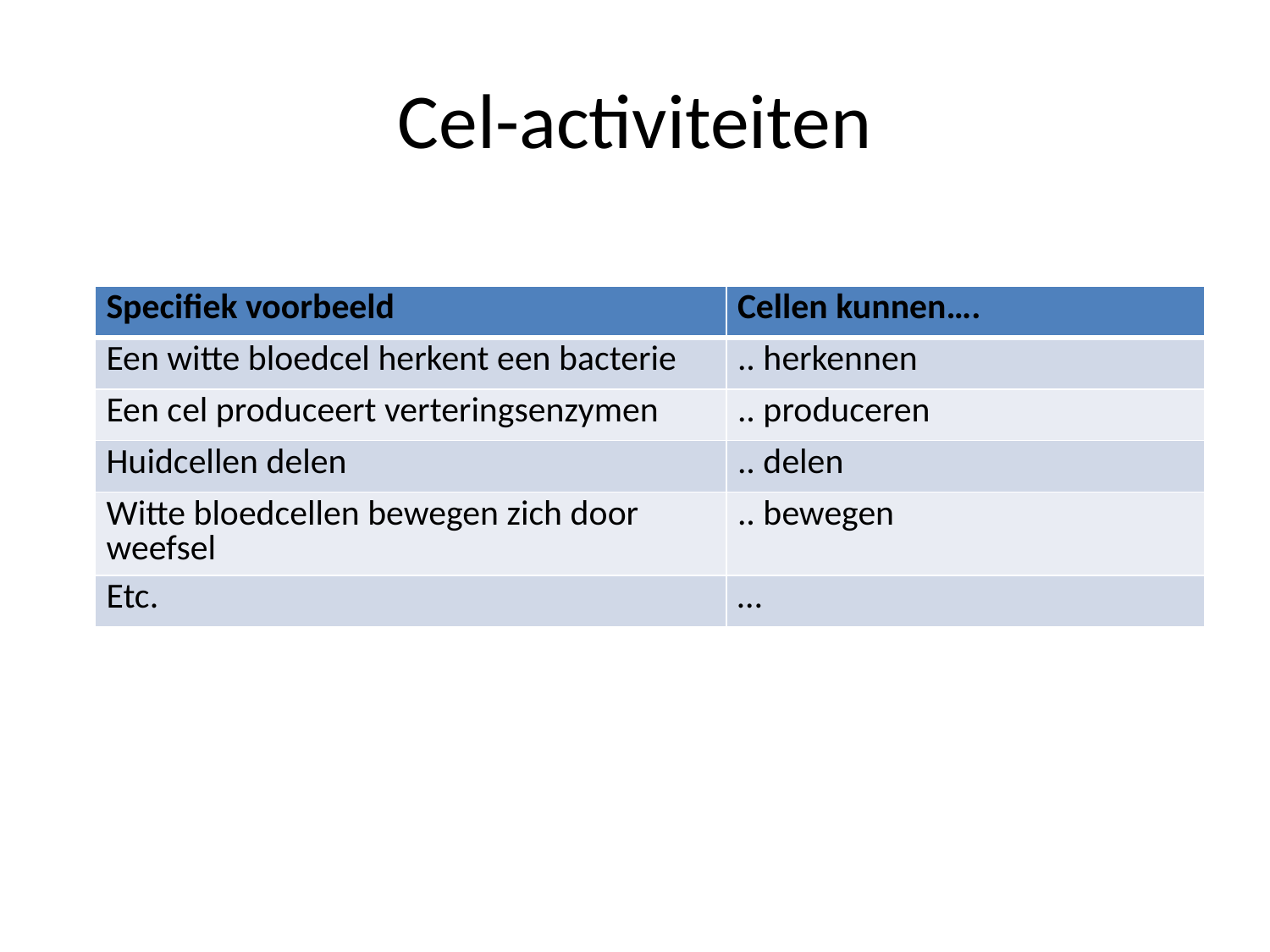

# Cel-activiteiten
| Specifiek voorbeeld | Cellen kunnen…. |
| --- | --- |
| Een witte bloedcel herkent een bacterie | .. herkennen |
| Een cel produceert verteringsenzymen | .. produceren |
| Huidcellen delen | .. delen |
| Witte bloedcellen bewegen zich door weefsel | .. bewegen |
| Etc. | … |